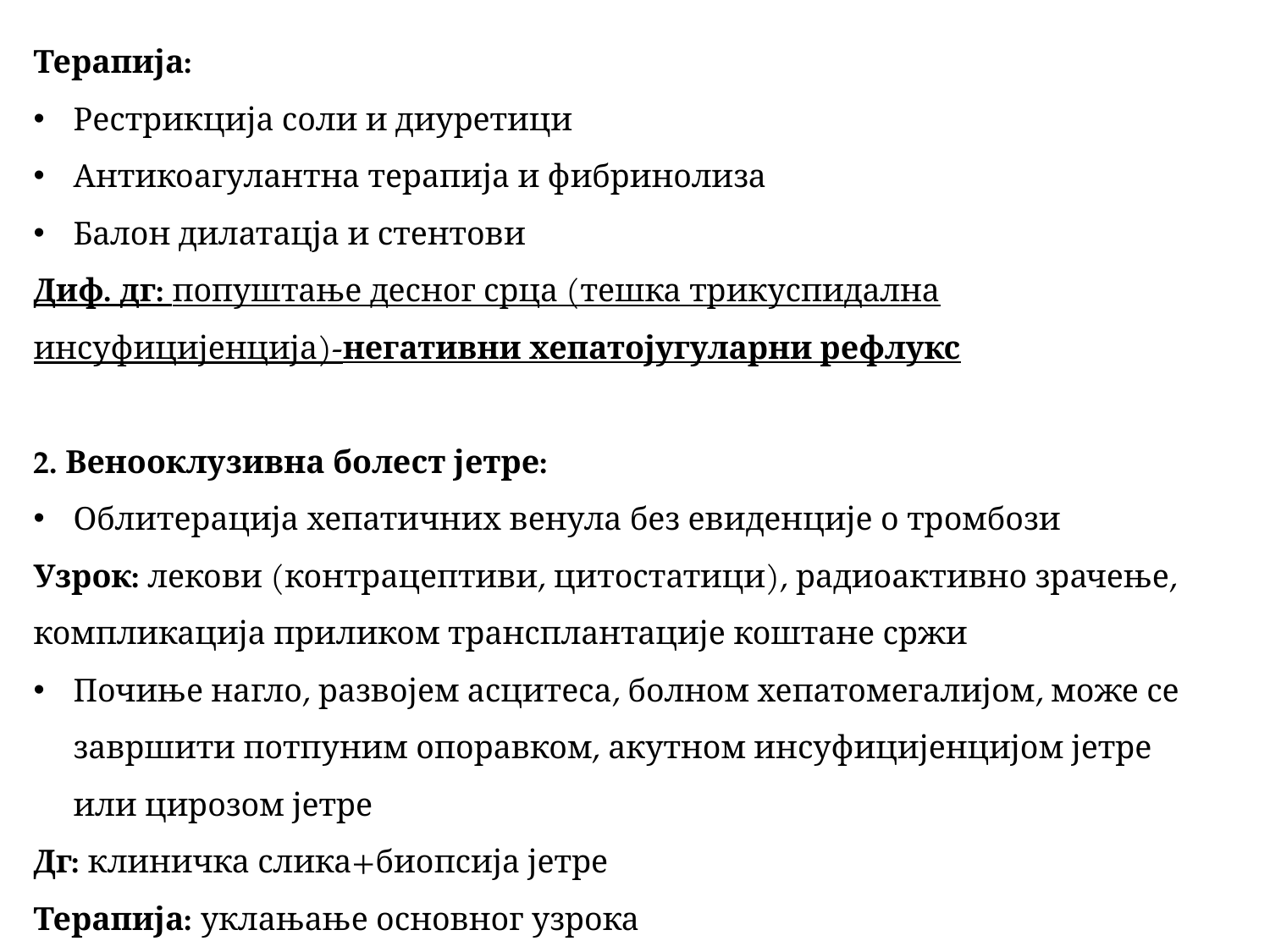

Терапија:
Рестрикција соли и диуретици
Антикоагулантна терапија и фибринолиза
Балон дилатацја и стентови
Диф. дг: попуштање десног срца (тешка трикуспидална инсуфицијенција)-негативни хепатојугуларни рефлукс

2. Венооклузивна болест јетре:
Облитерација хепатичних венула без евиденције о тромбози
Узрок: лекови (контрацептиви, цитостатици), радиоактивно зрачење, компликација приликом трансплантације коштане сржи
Почиње нагло, развојем асцитеса, болном хепатомегалијом, може се завршити потпуним опоравком, акутном инсуфицијенцијом јетре или цирозом јетре
Дг: клиничка слика+биопсија јетре
Терапија: уклањање основног узрока